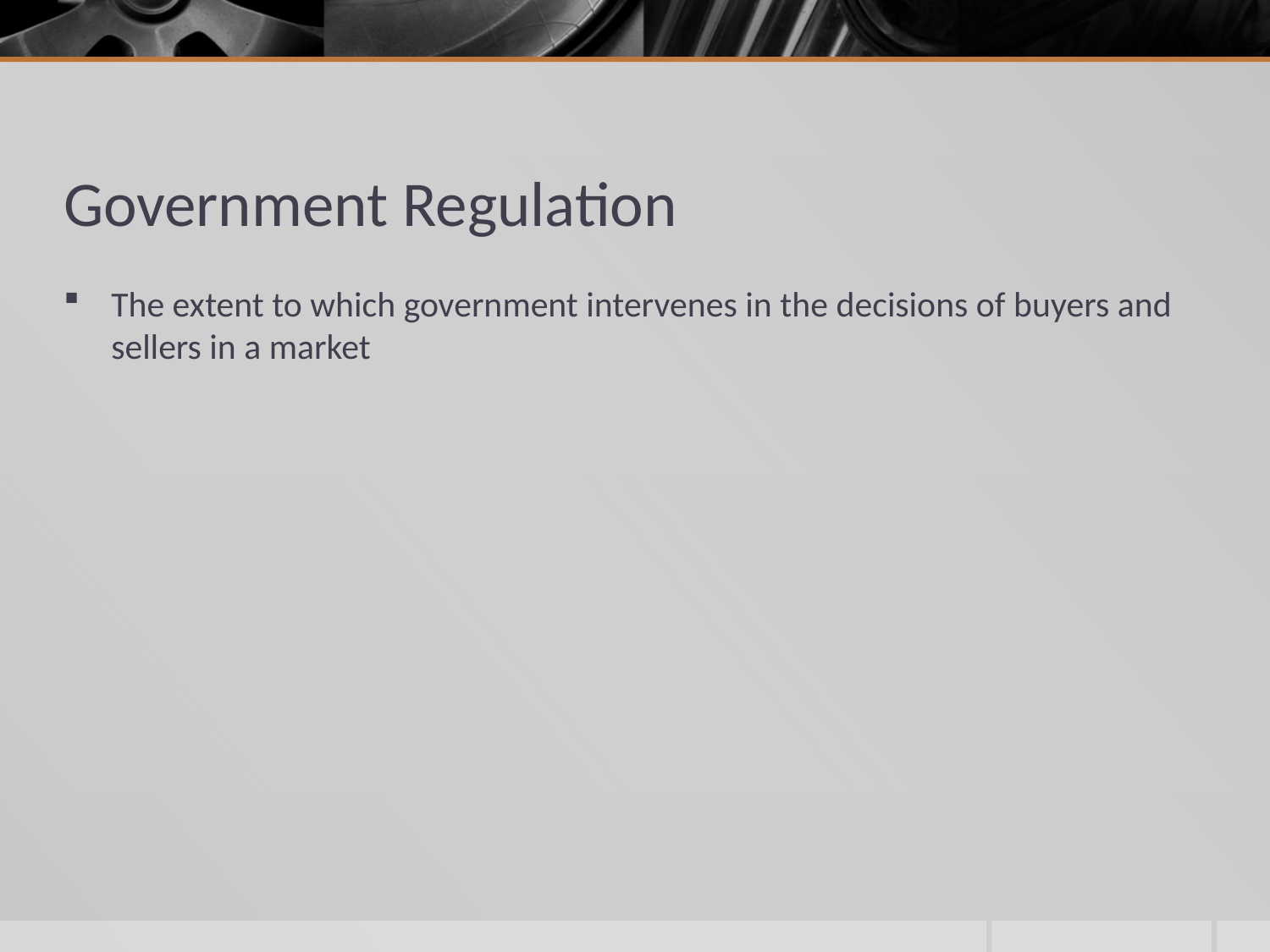

# Government Regulation
The extent to which government intervenes in the decisions of buyers and sellers in a market